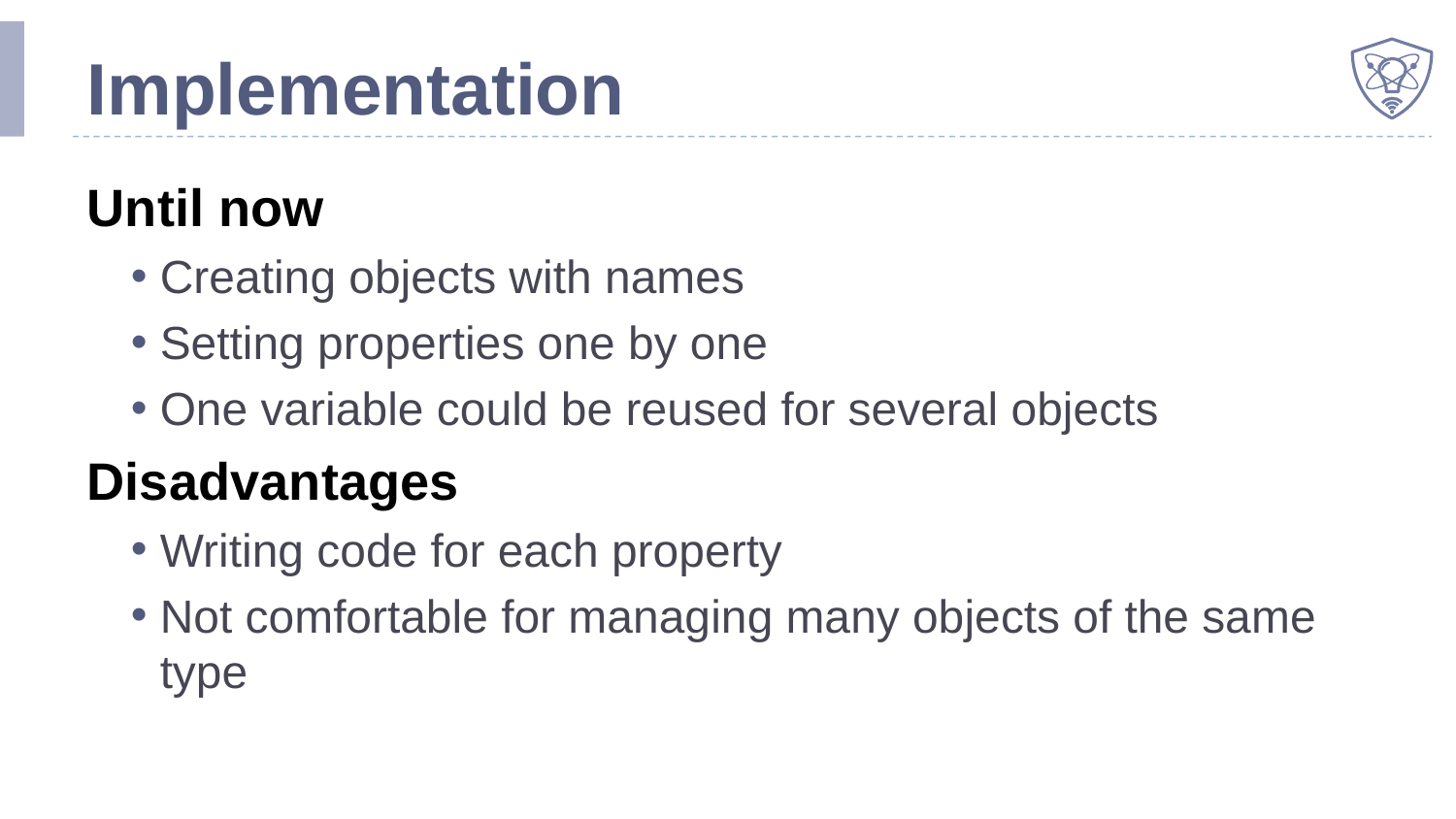

# Implementation
Until now
Creating objects with names
Setting properties one by one
One variable could be reused for several objects
Disadvantages
Writing code for each property
Not comfortable for managing many objects of the same type